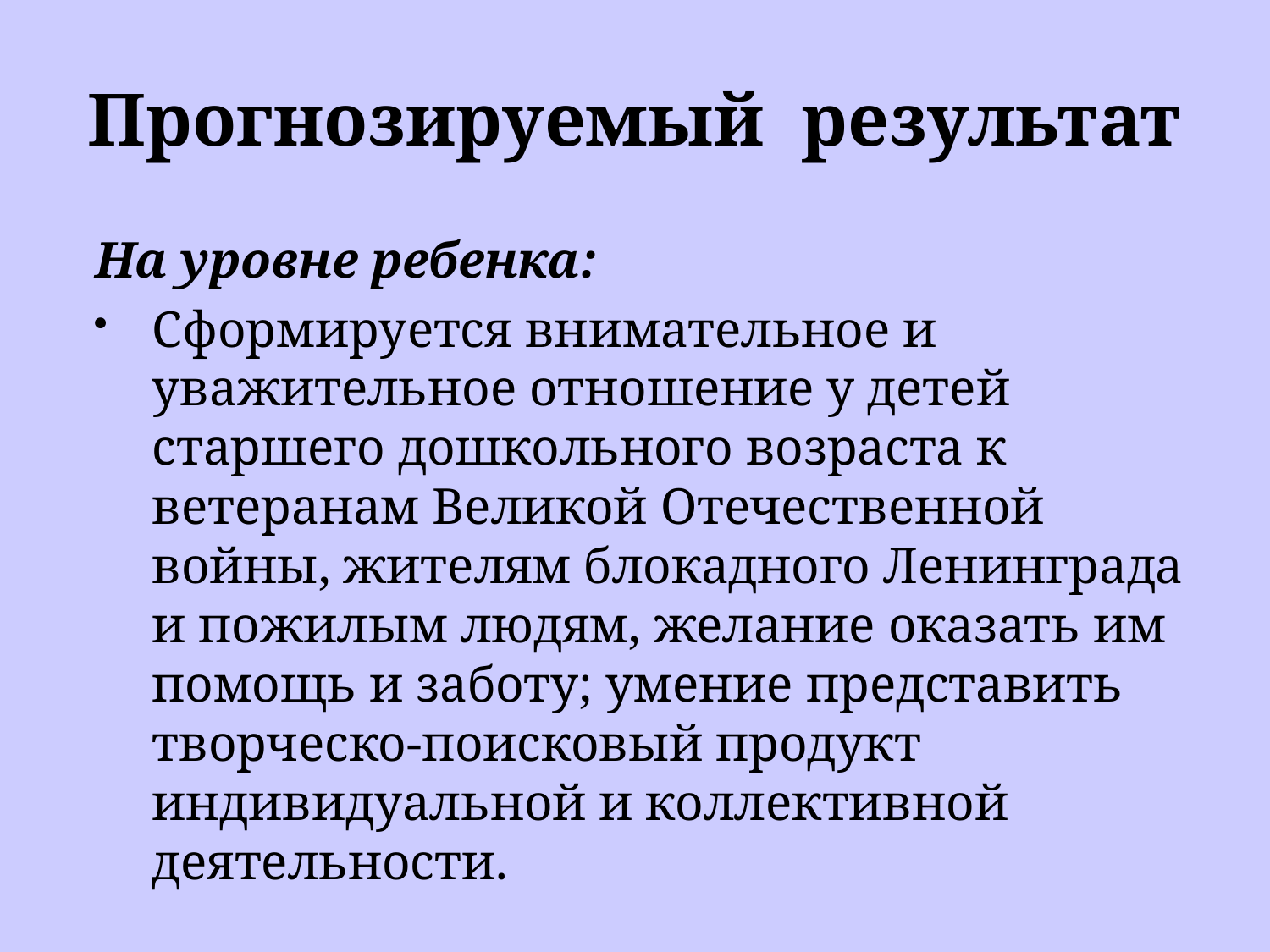

# Прогнозируемый  результат
На уровне ребенка:
Сформируется внимательное и уважительное отношение у детей старшего дошкольного возраста к ветеранам Великой Отечественной войны, жителям блокадного Ленинграда и пожилым людям, желание оказать им помощь и заботу; умение представить творческо-поисковый продукт индивидуальной и коллективной деятельности.